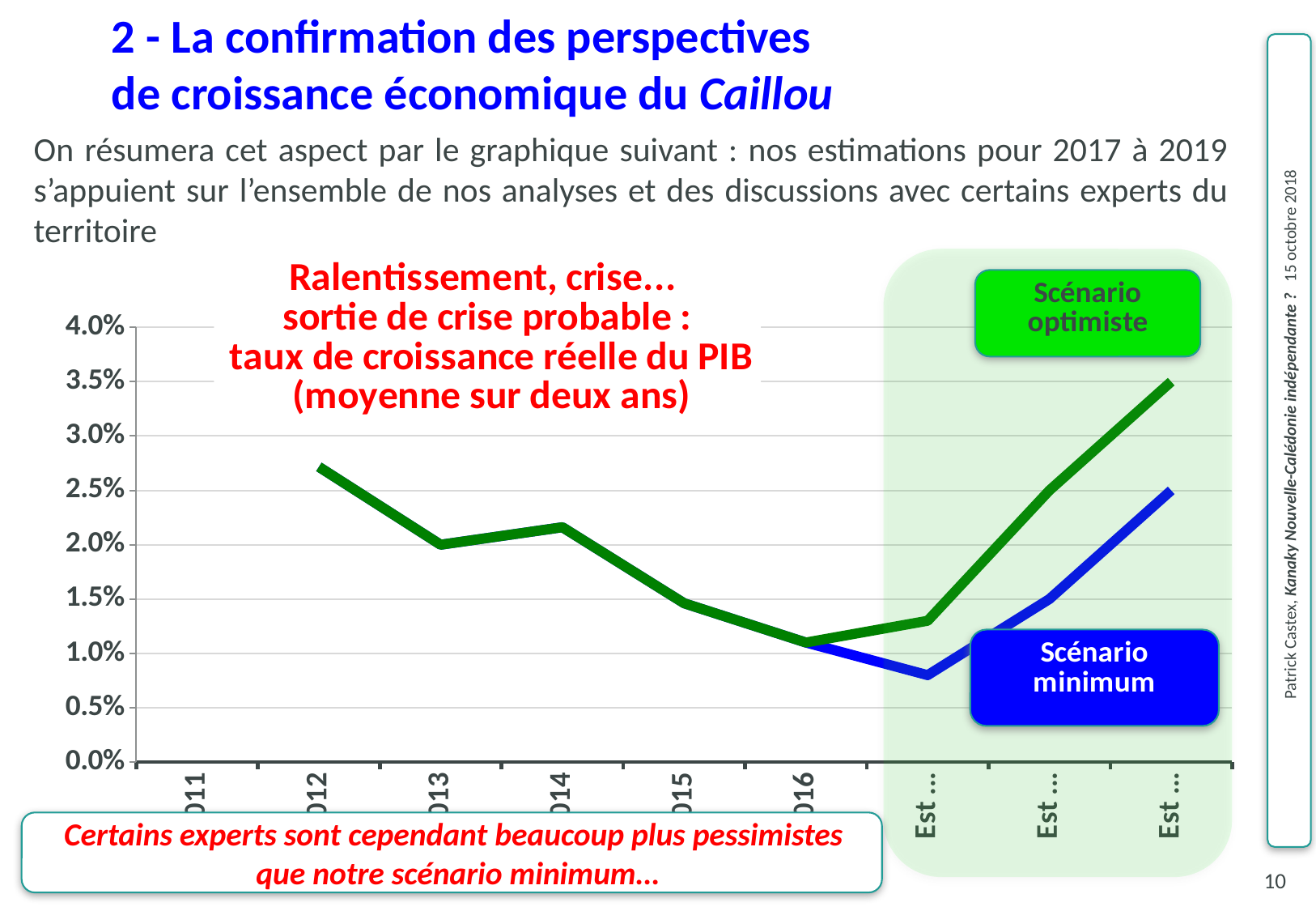

2 - La confirmation des perspectives
de croissance économique du Caillou
On résumera cet aspect par le graphique suivant : nos estimations pour 2017 à 2019 s’appuient sur l’ensemble de nos analyses et des discussions avec certains experts du territoire

### Chart: Ralentissement, crise...
sortie de crise probable :
 taux de croissance réelle du PIB
 (moyenne sur deux ans)

| Category | Scenario minimum | Passé et Scenario optimiste |
|---|---|---|
| 2011 | 0.04433 | 0.04433 |
| 2012 | 0.01 | 0.01 |
| 2013 | 0.03 | 0.03 |
| 2014 | 0.01322 | 0.01322 |
| 2015 | 0.016 | 0.016 |
| 2016 | 0.006 | 0.006 |
| Est 2017 | 0.01 | 0.02 |
| Est 2018 | 0.02 | 0.03 |
| Est 2019 | 0.03 | 0.04 |
Certains experts sont cependant beaucoup plus pessimistes
que notre scénario minimum…